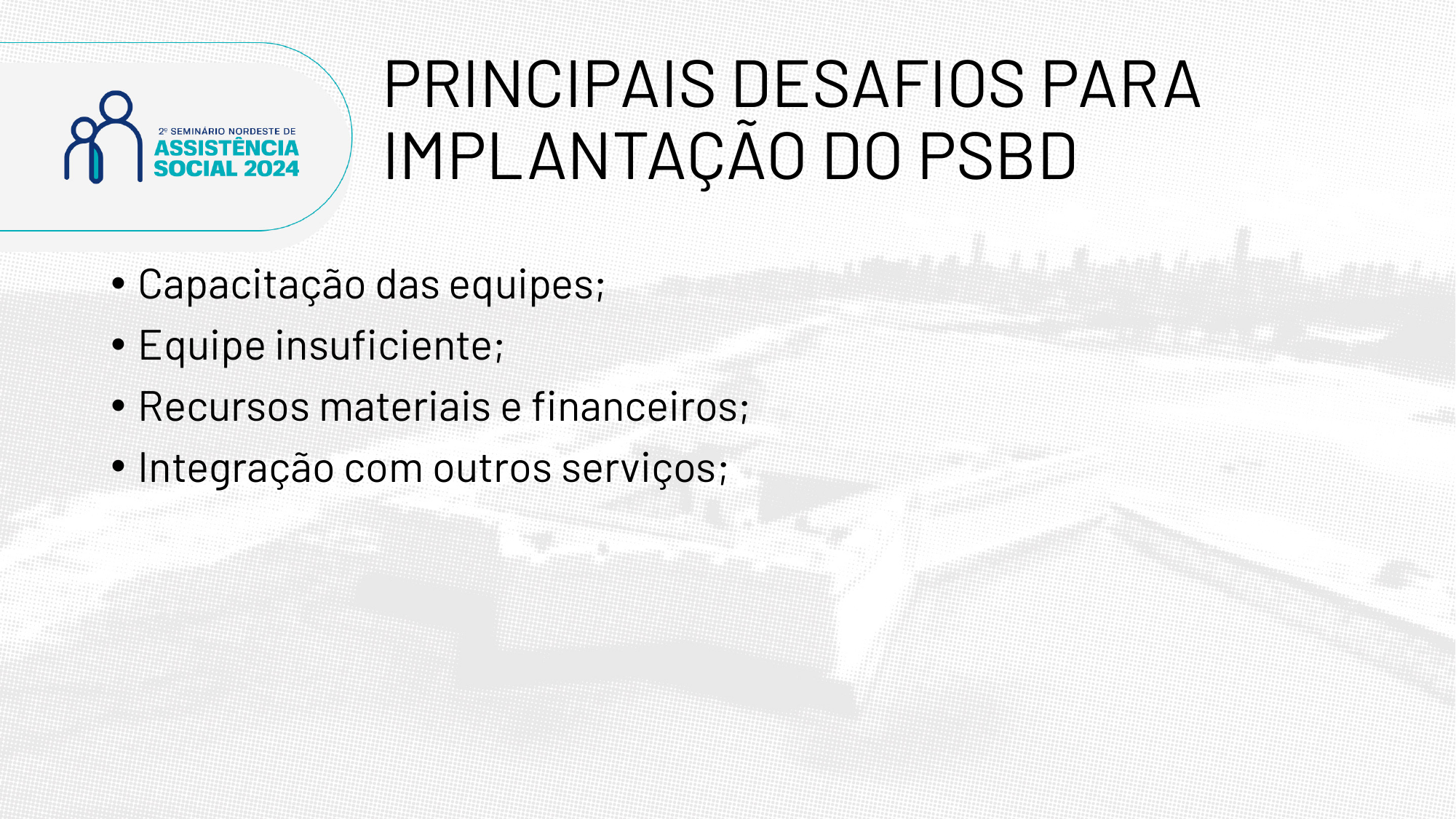

# PRINCIPAIS DESAFIOS PARA IMPLANTAÇÃO DO PSBD
Capacitação das equipes;
Equipe insuficiente;
Recursos materiais e financeiros;
Integração com outros serviços;